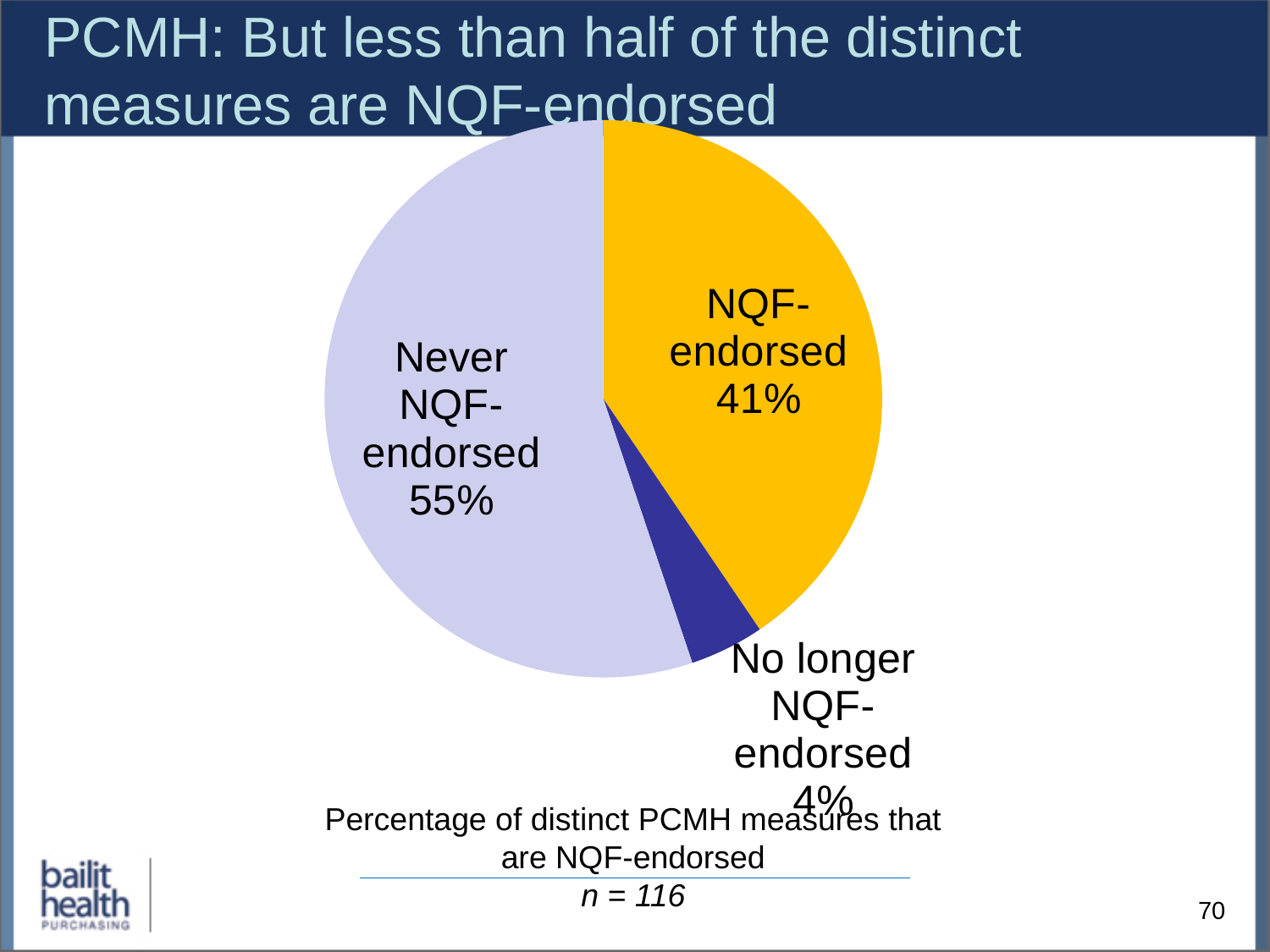

# PCMH: But less than half of the distinct measures are NQF-endorsed

### Chart

| Category | Column1 |
|---|---|
| NQF endorsed | 47.0 |
| No longer NQF endorsed | 5.0 |
| Never NQF endorsed | 64.0 |
Percentage of distinct PCMH measures that are NQF-endorsed
n = 116
70